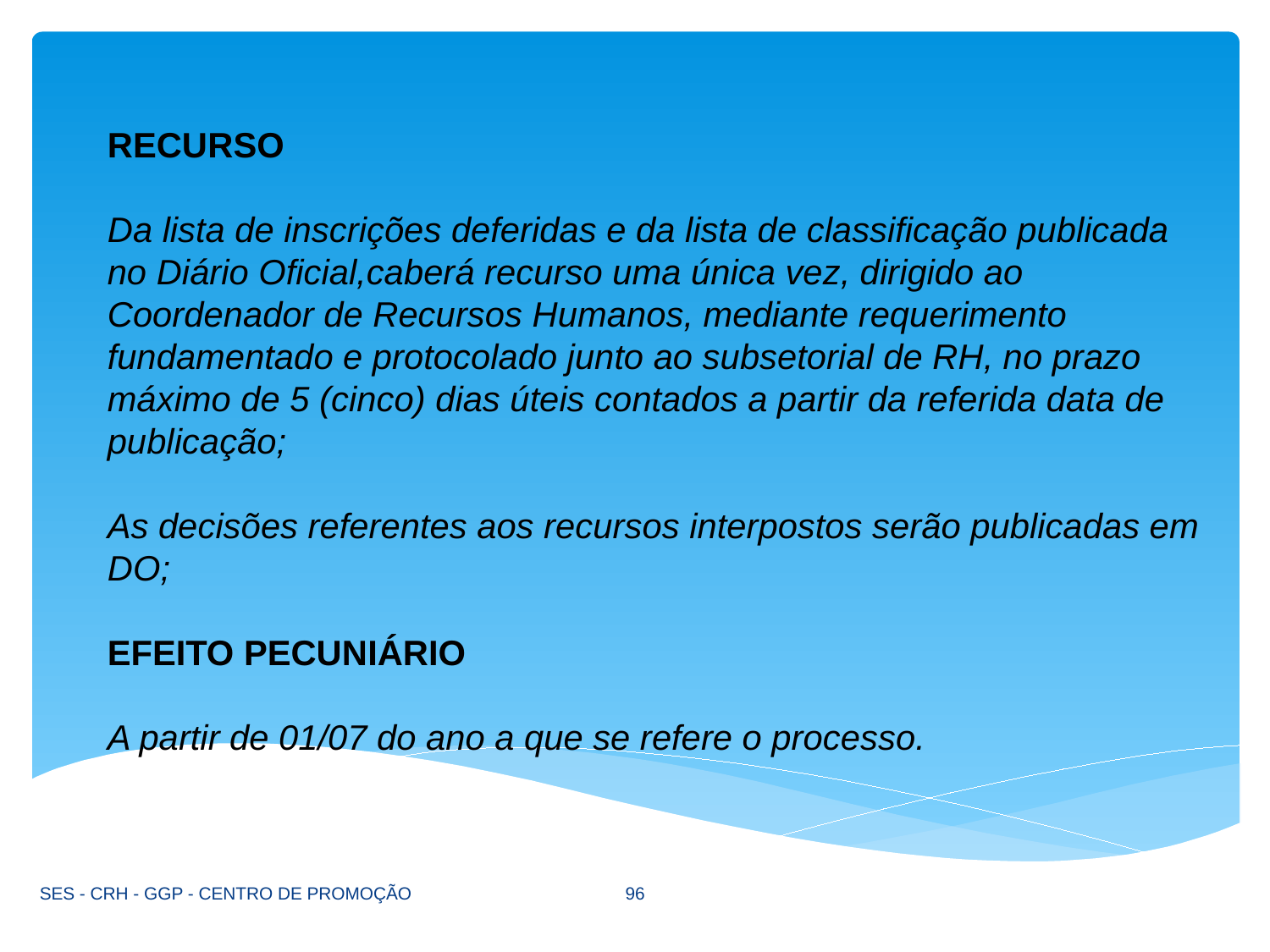

RECURSO

Da lista de inscrições deferidas e da lista de classificação publicada no Diário Oficial,caberá recurso uma única vez, dirigido ao Coordenador de Recursos Humanos, mediante requerimento fundamentado e protocolado junto ao subsetorial de RH, no prazo máximo de 5 (cinco) dias úteis contados a partir da referida data de publicação;

As decisões referentes aos recursos interpostos serão publicadas em DO;

EFEITO PECUNIÁRIO

A partir de 01/07 do ano a que se refere o processo.

96
SES - CRH - GGP - CENTRO DE PROMOÇÃO